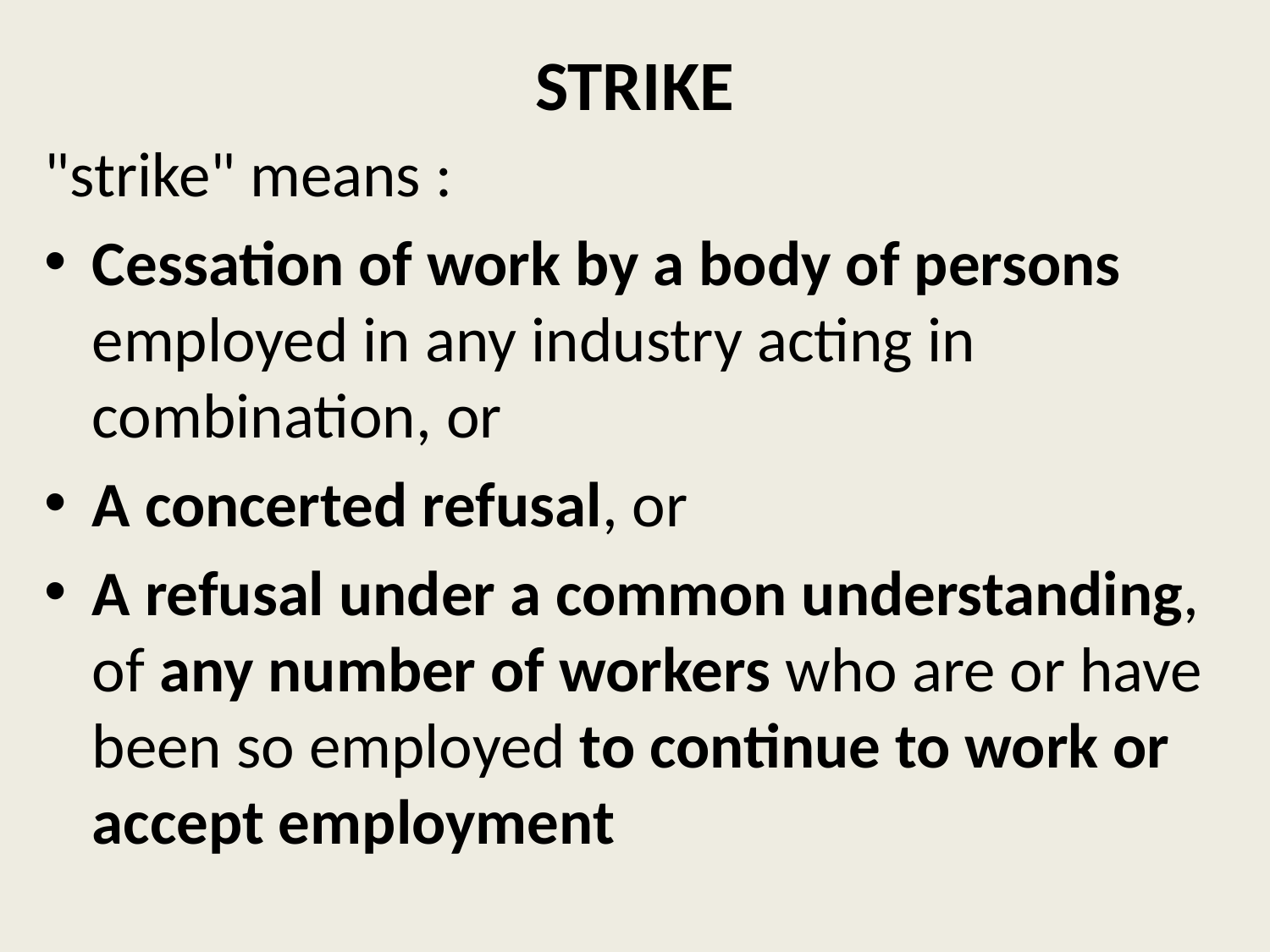

# STRIKE
"strike" means :
Cessation of work by a body of persons employed in any industry acting in combination, or
A concerted refusal, or
A refusal under a common understanding, of any number of workers who are or have been so employed to continue to work or  accept employment